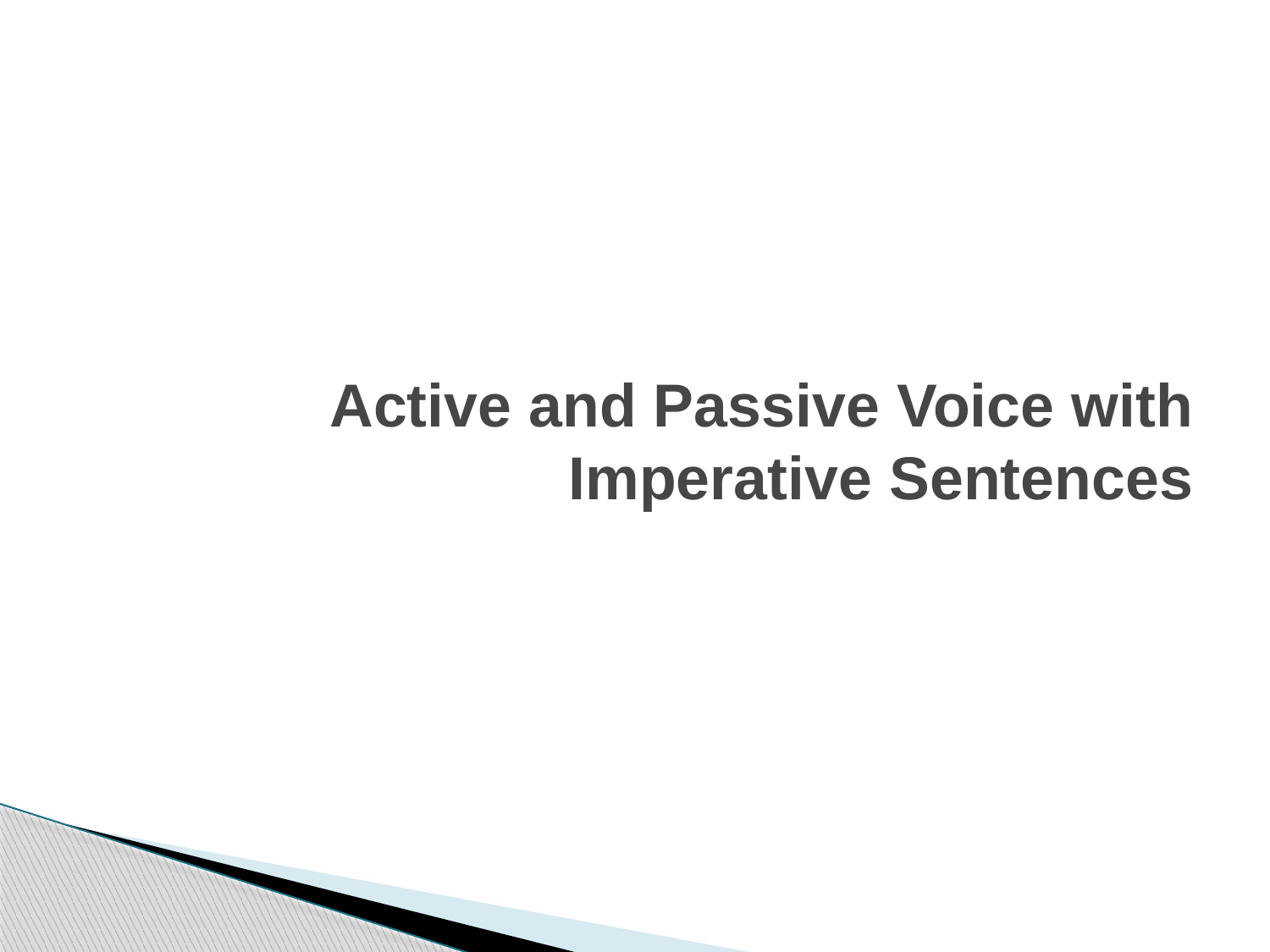

# Active and Passive Voice with Imperative Sentences